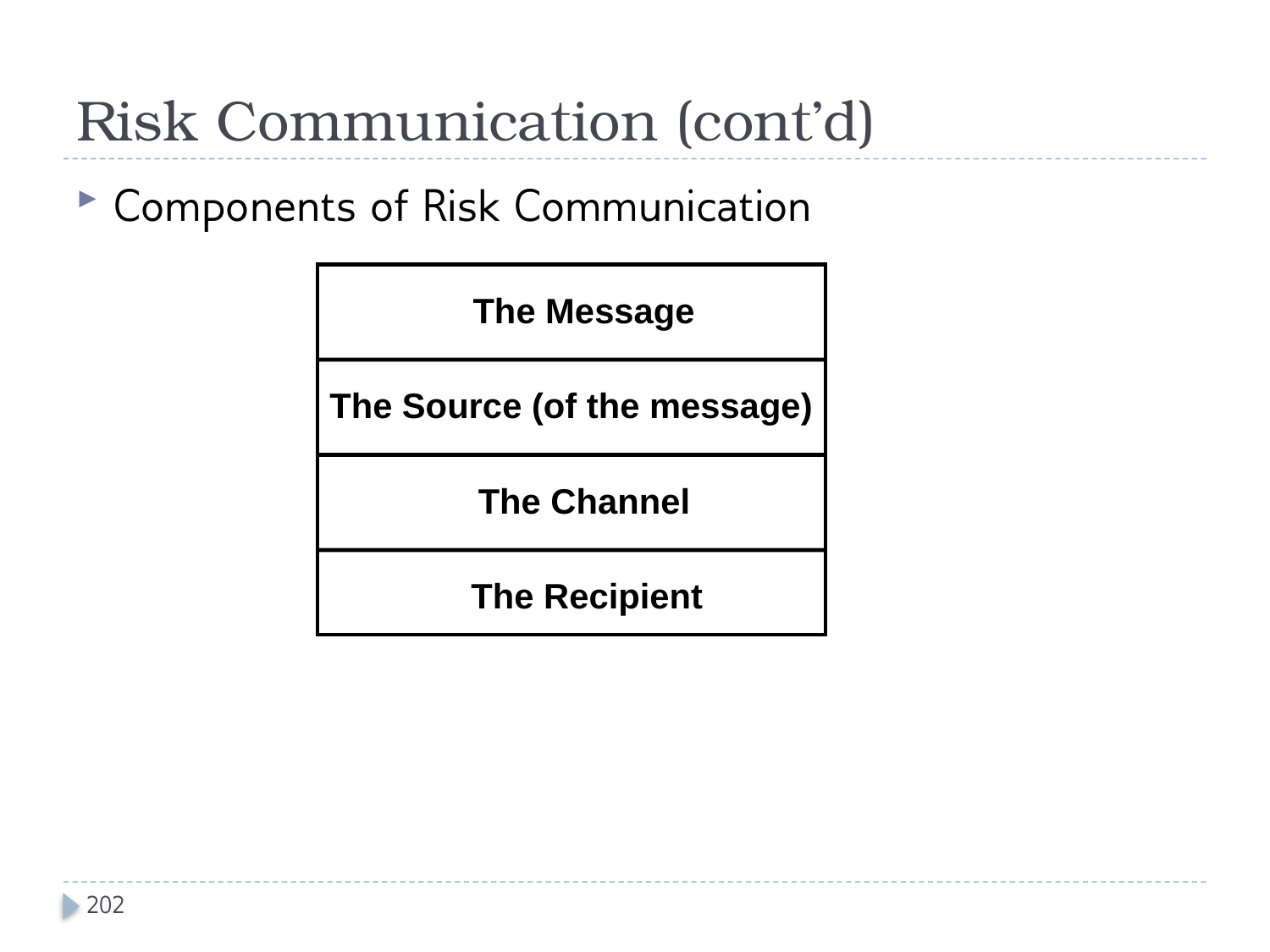

# Risk Communication (cont’d)
Components of Risk Communication

The Message

The Source (of the message)

The Channel

The Recipient
202